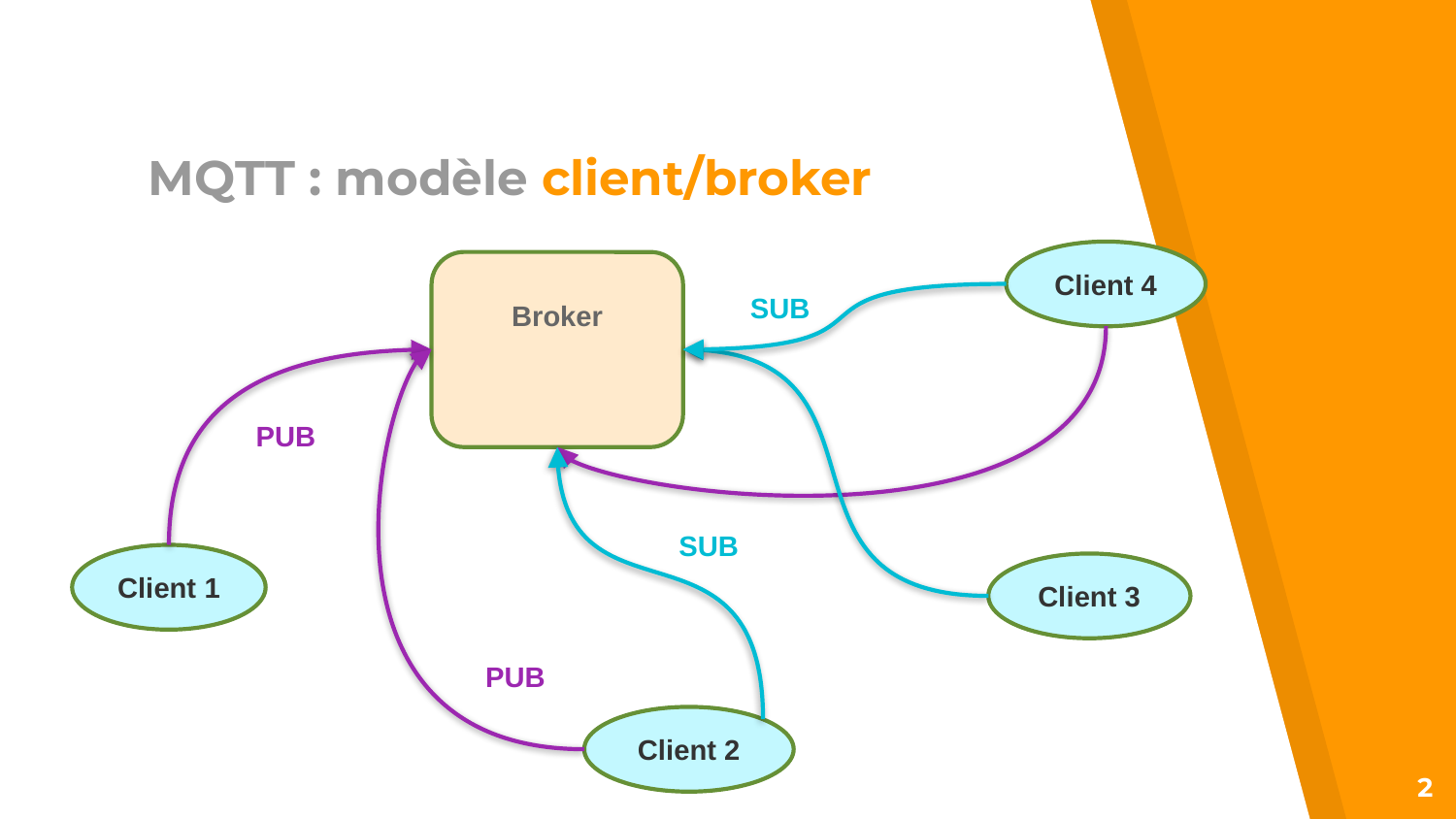

# MQTT : modèle client/broker
Client 4
Broker

SUB
PUB
SUB
Client 1
Client 3
PUB
Client 2
2